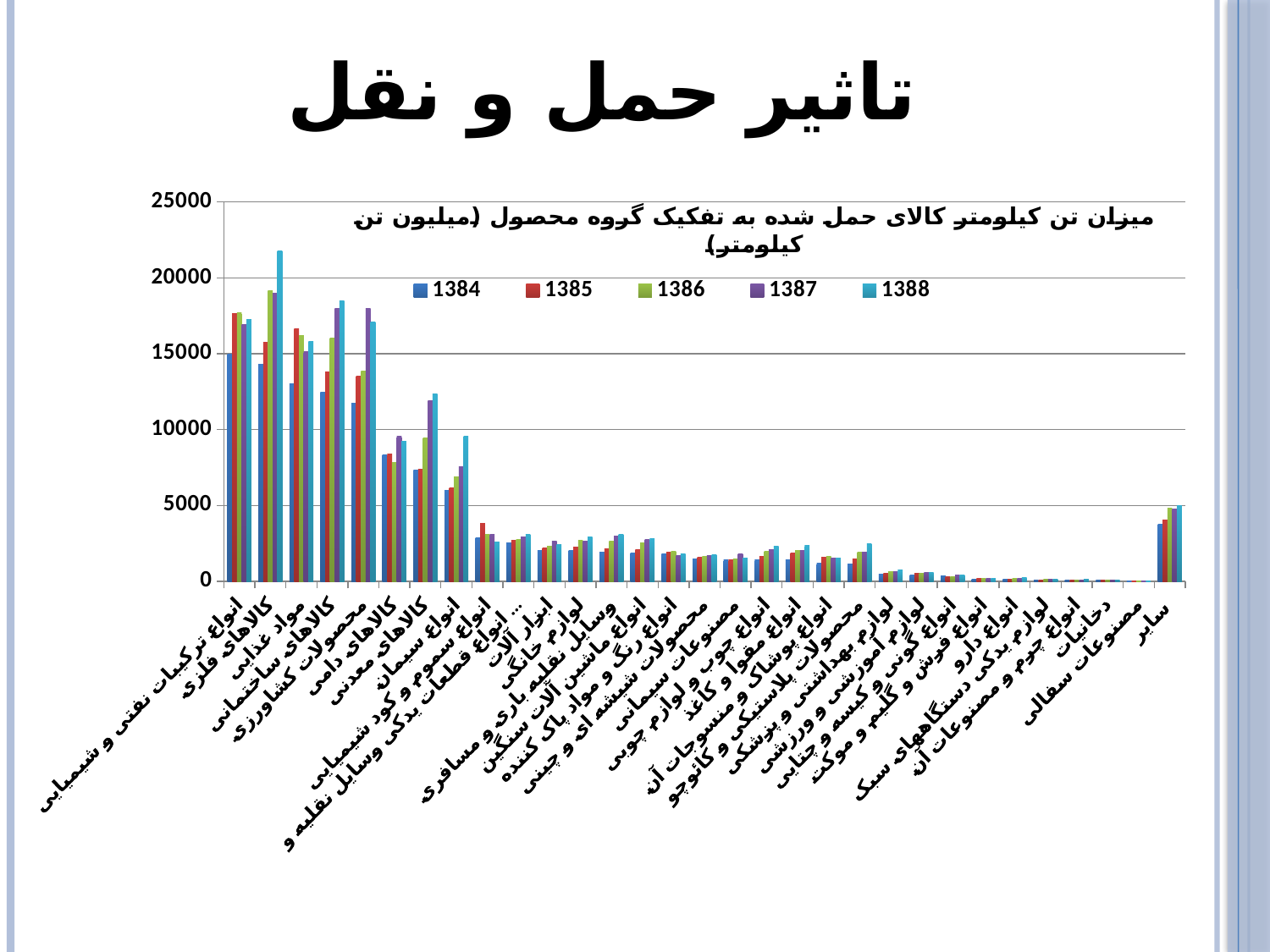

# تاثیر حمل و نقل

### Chart: میزان تن کیلومتر کالای حمل شده به تفکیک گروه محصول (میلیون تن کیلومتر)

| Category | 1384 | 1385 | 1386 | 1387 | 1388 |
|---|---|---|---|---|---|
| انواع ترکیبات نفتی و شیمیایی | 14985.0 | 17637.0 | 17698.0 | 16905.0 | 17233.0 |
| کالاهای فلزی | 14282.0 | 15749.0 | 19165.0 | 18984.0 | 21777.0 |
| مواد غذایی | 13003.0 | 16639.0 | 16190.0 | 15127.0 | 15800.0 |
| کالاهای ساختمانی | 12439.0 | 13803.0 | 16009.0 | 17960.0 | 18455.0 |
| محصولات کشاورزی | 11763.0 | 13528.0 | 13870.0 | 17974.0 | 17066.0 |
| کالاهای دامی | 8312.0 | 8384.0 | 7837.0 | 9566.0 | 9218.0 |
| کالاهای معدنی | 7309.0 | 7400.0 | 9434.0 | 11915.0 | 12370.0 |
| انواع سیمان | 6017.0 | 6134.0 | 6911.0 | 7534.0 | 9588.0 |
| انواع سموم و کود شیمیایی | 2869.0 | 3793.0 | 3113.0 | 3107.0 | 2593.0 |
| انواع قطعات یدکی وسایل نقلیه و ماشین آلات سنگین | 2562.0 | 2692.0 | 2747.0 | 2918.0 | 3092.0 |
| ابزار آلات | 2046.0 | 2219.0 | 2326.0 | 2666.0 | 2451.0 |
| لوازم خانگی | 2014.0 | 2269.0 | 2699.0 | 2650.0 | 2921.0 |
| وسایل نقلیه باری و مسافری | 1900.0 | 2153.0 | 2634.0 | 2987.0 | 3090.0 |
| انواع ماشین آلات سنگین | 1881.0 | 2085.0 | 2552.0 | 2753.0 | 2813.0 |
| انواع رنگ و مواد پاک کننده | 1836.0 | 1942.0 | 1977.0 | 1705.0 | 1825.0 |
| محصولات شیشه ای و چینی | 1470.0 | 1590.0 | 1672.0 | 1684.0 | 1736.0 |
| مصنوعات سیمانی | 1415.0 | 1418.0 | 1462.0 | 1803.0 | 1549.0 |
| انواع چوب و لوازم چوبی | 1413.0 | 1647.0 | 1975.0 | 2115.0 | 2290.0 |
| انواع مقوا و کاغذ | 1412.0 | 1842.0 | 2015.0 | 2049.0 | 2351.0 |
| انواع پوشاک و منسوجات آن | 1205.0 | 1597.0 | 1668.0 | 1539.0 | 1550.0 |
| محصولات پلاستیکی و کائوچو | 1147.0 | 1481.0 | 1927.0 | 1926.0 | 2499.0 |
| لوازم بهداشتی و پزشکی | 465.0 | 557.0 | 636.0 | 669.0 | 726.0 |
| لوازم آموزشی و ورزشی | 427.0 | 528.0 | 551.0 | 567.0 | 575.0 |
| انواع گونی و کیسه و چتایی | 387.0 | 308.0 | 320.0 | 414.0 | 445.0 |
| انواع فرش و گلیم و موکت | 166.0 | 180.0 | 196.0 | 174.0 | 200.0 |
| انواع دارو | 140.0 | 168.0 | 206.0 | 207.0 | 264.0 |
| لوازم یدکی دستگاههای سبک | 87.0 | 106.0 | 127.0 | 114.0 | 124.0 |
| انواع چرم و مصنوعات آن | 87.0 | 87.0 | 99.0 | 112.0 | 114.0 |
| دخانیات | 58.0 | 74.0 | 72.0 | 84.0 | 83.0 |
| مصنوعات سفالی | 9.0 | 9.0 | 10.0 | 15.0 | 15.0 |
| سایر  | 3782.0 | 4044.0 | 4846.0 | 4773.0 | 5002.0 |